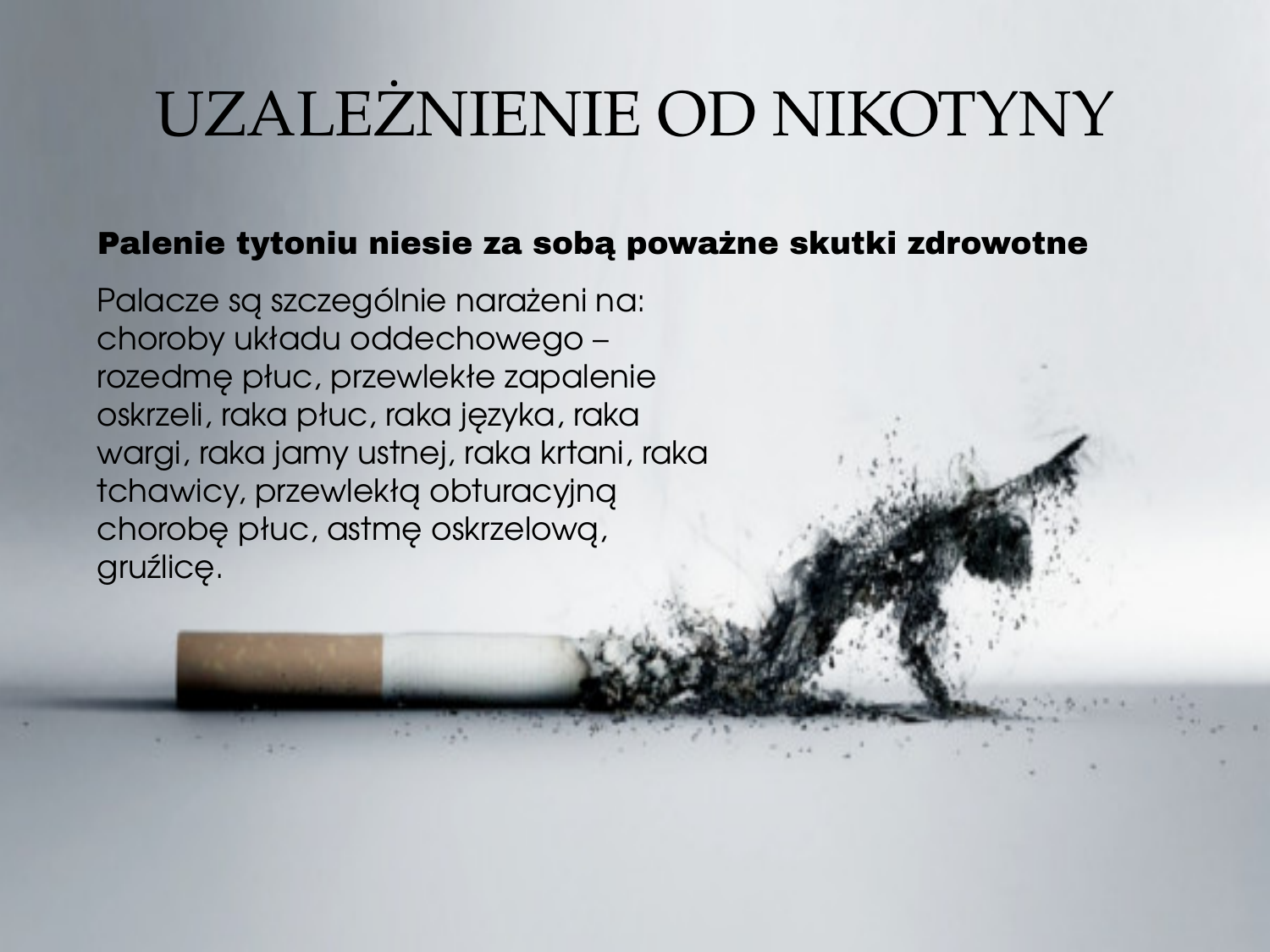

UZALEŻNIENIE OD NIKOTYNY
Palenie tytoniu niesie za sobą poważne skutki zdrowotne

Palacze są szczególnie narażeni na: choroby układu oddechowego – rozedmę płuc, przewlekłe zapalenie oskrzeli, raka płuc, raka języka, raka wargi, raka jamy ustnej, raka krtani, raka tchawicy, przewlekłą obturacyjną chorobę płuc, astmę oskrzelową, gruźlicę.